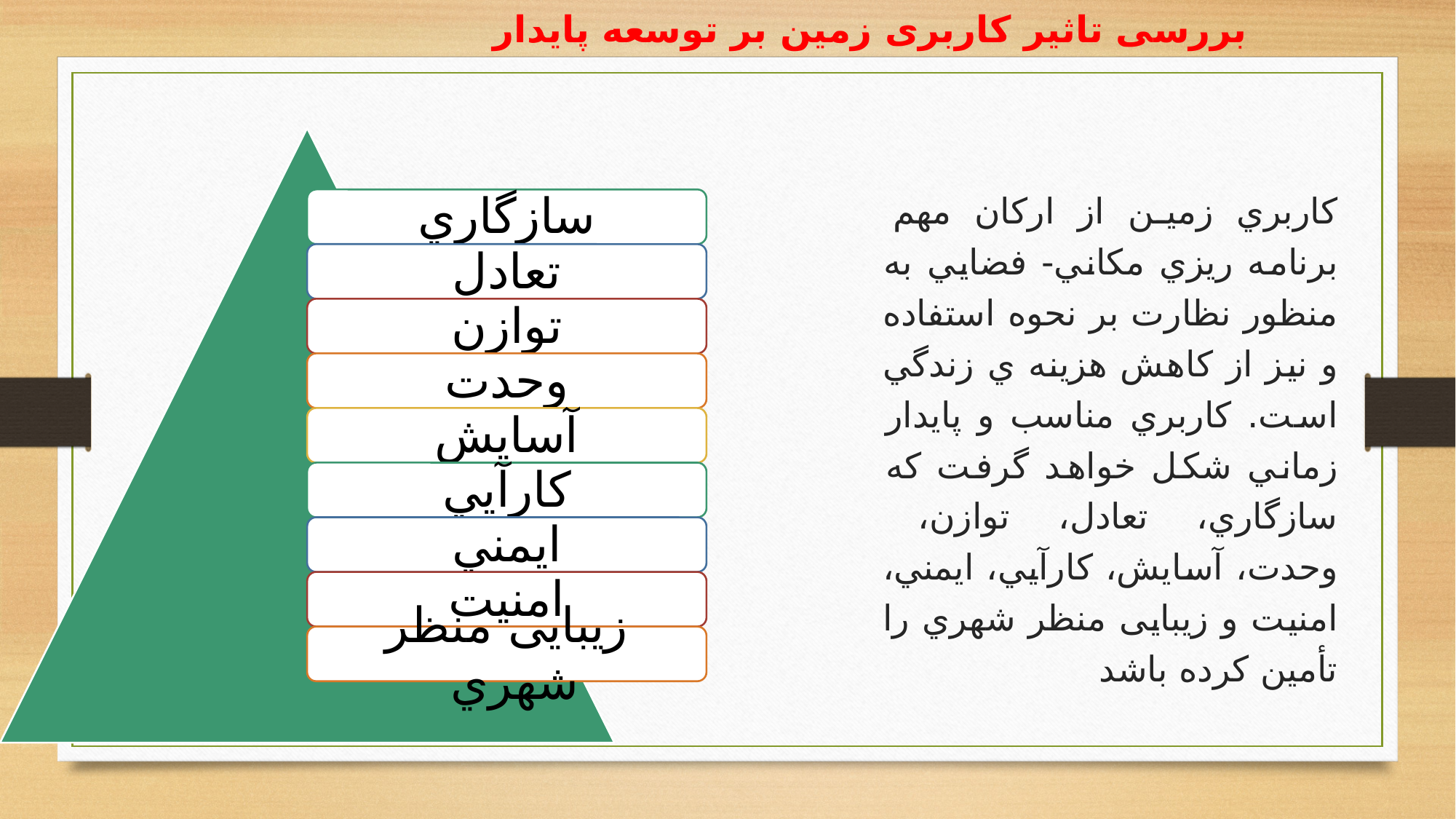

# بررسی تاثیر کاربری زمین بر توسعه پایدار

کاربري زمین از ارکان مهم برنامه ريزي مکاني- فضايي به منظور نظارت بر نحوه استفاده و نيز از کاهش هزينه ي زندگي است. کاربري مناسب و پايدار زماني شکل خواهد گرفت که سازگاري، تعادل، توازن، وحدت، آسايش، کارآيي، ايمني، امنيت و زیبایی منظر شهري را تأمين کرده باشد

سازگاري
تعادل
توازن
وحدت
ايمني
آسايش
کارآيي
زیبایی منظر شهري
امنيت